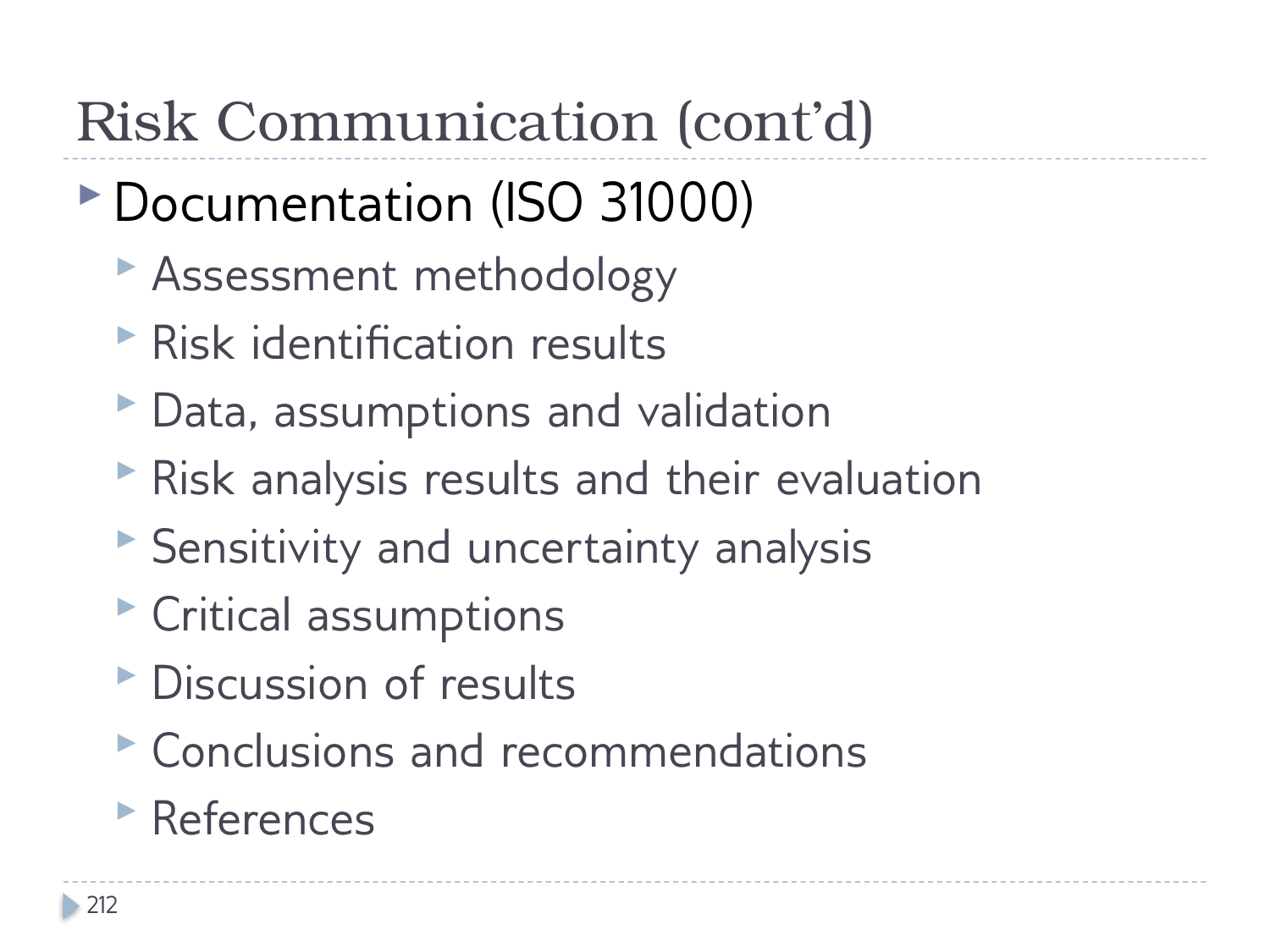

# Risk Communication (cont’d)
Documentation (ISO 31000)
Assessment methodology
Risk identification results
Data, assumptions and validation
Risk analysis results and their evaluation
Sensitivity and uncertainty analysis
Critical assumptions
Discussion of results
Conclusions and recommendations
References

212